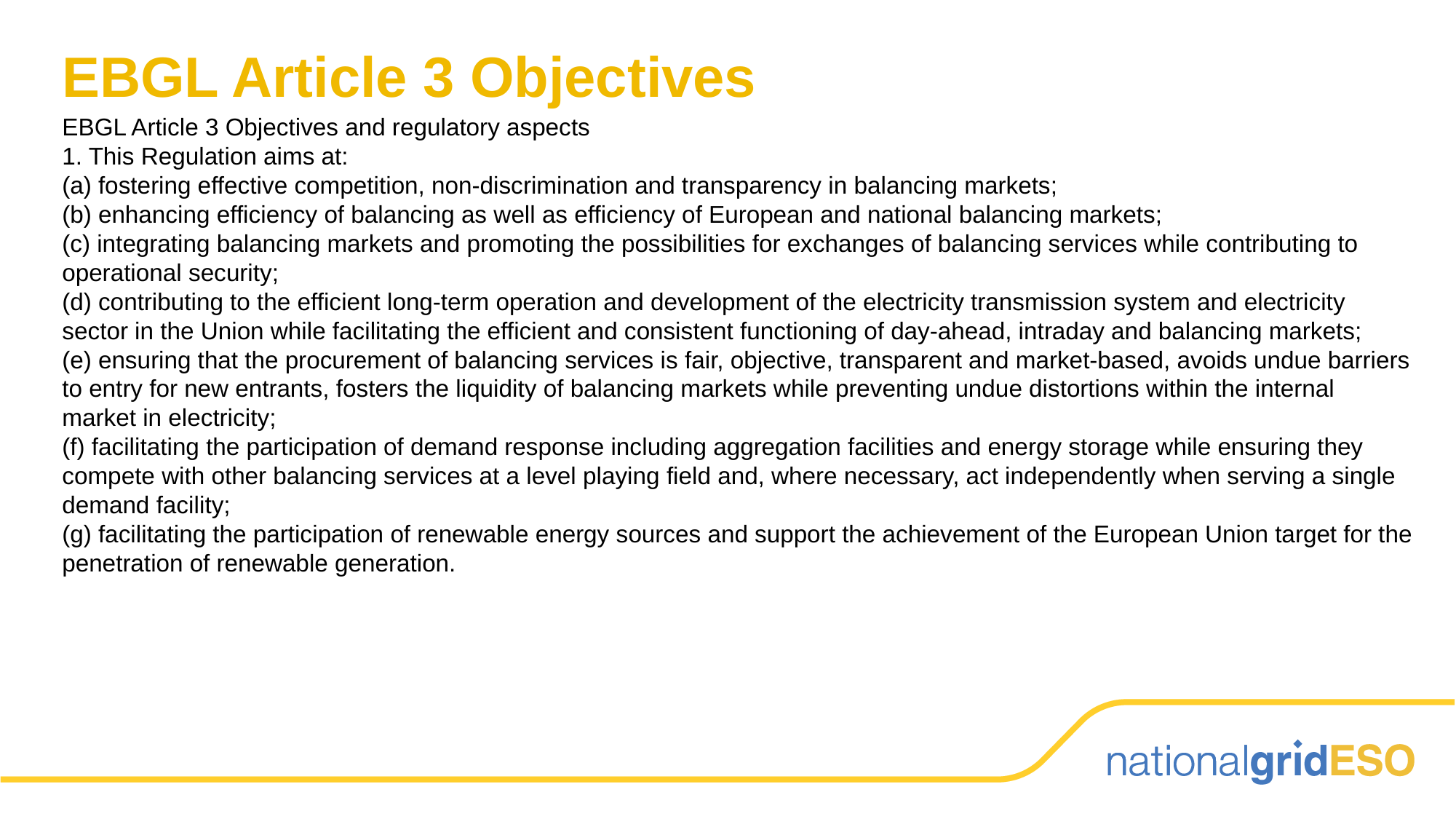

# EBGL Article 3 Objectives
EBGL Article 3 Objectives and regulatory aspects
1. This Regulation aims at:
(a) fostering effective competition, non-discrimination and transparency in balancing markets;
(b) enhancing efficiency of balancing as well as efficiency of European and national balancing markets;
(c) integrating balancing markets and promoting the possibilities for exchanges of balancing services while contributing to operational security;
(d) contributing to the efficient long-term operation and development of the electricity transmission system and electricity sector in the Union while facilitating the efficient and consistent functioning of day-ahead, intraday and balancing markets;
(e) ensuring that the procurement of balancing services is fair, objective, transparent and market-based, avoids undue barriers to entry for new entrants, fosters the liquidity of balancing markets while preventing undue distortions within the internal market in electricity;
(f) facilitating the participation of demand response including aggregation facilities and energy storage while ensuring they compete with other balancing services at a level playing field and, where necessary, act independently when serving a single demand facility;
(g) facilitating the participation of renewable energy sources and support the achievement of the European Union target for the penetration of renewable generation.